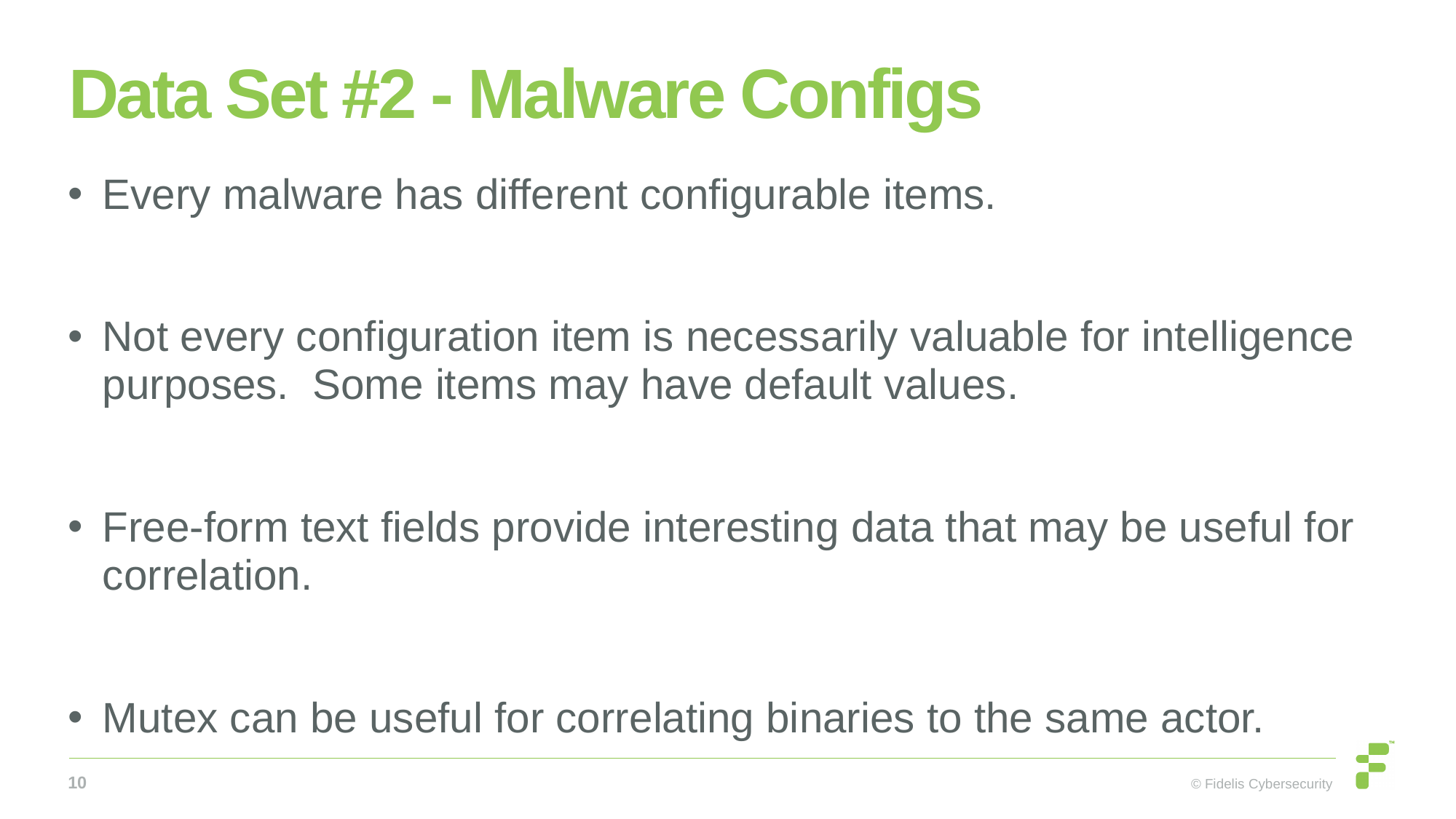

# Data Set #2 - Malware Configs
Every malware has different configurable items.

Not every configuration item is necessarily valuable for intelligence purposes.  Some items may have default values.

Free-form text fields provide interesting data that may be useful for correlation.

Mutex can be useful for correlating binaries to the same actor.
10